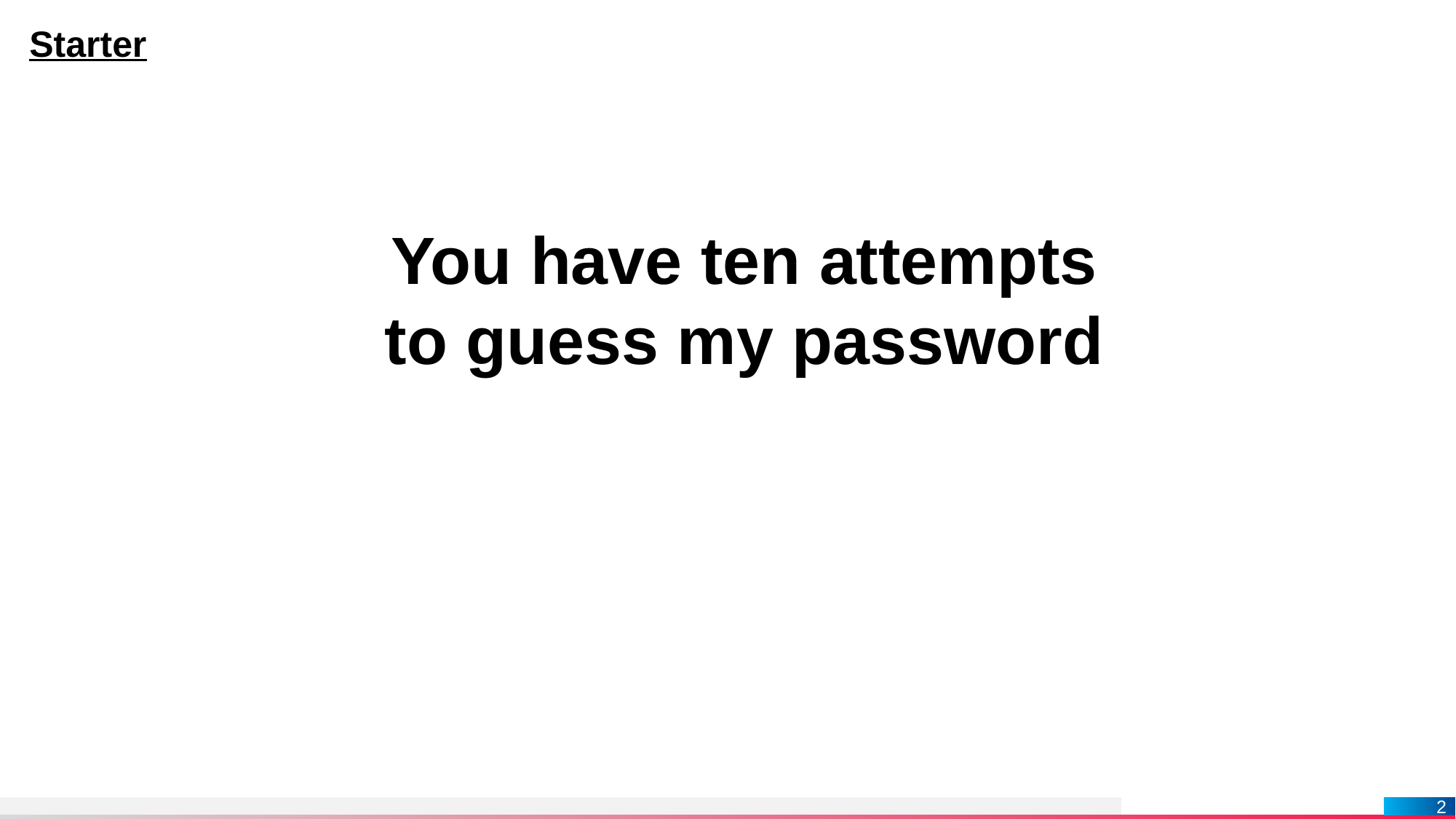

Starter
You have ten attempts to guess my password
2